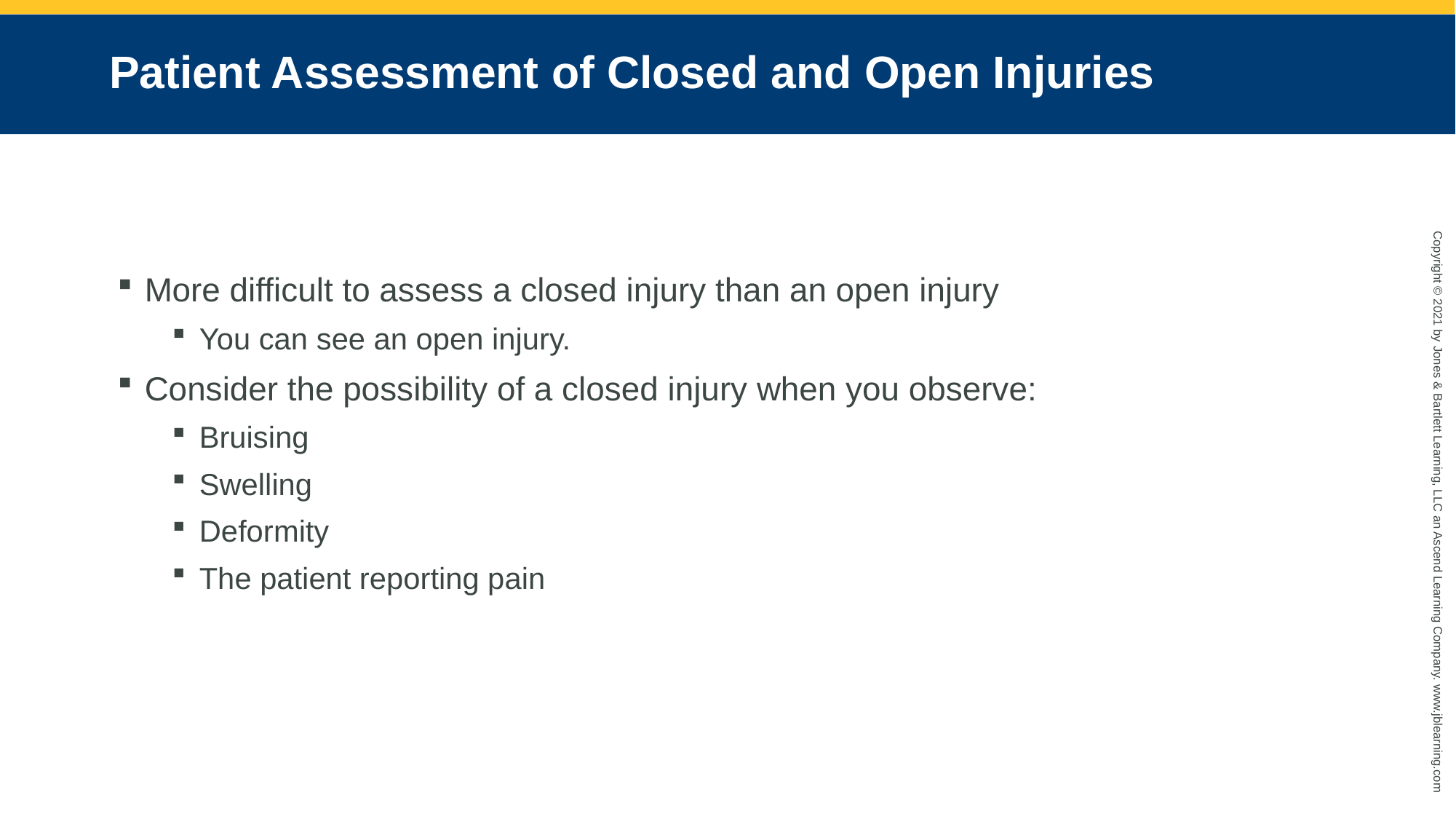

# Patient Assessment of Closed and Open Injuries
More difficult to assess a closed injury than an open injury
You can see an open injury.
Consider the possibility of a closed injury when you observe:
Bruising
Swelling
Deformity
The patient reporting pain